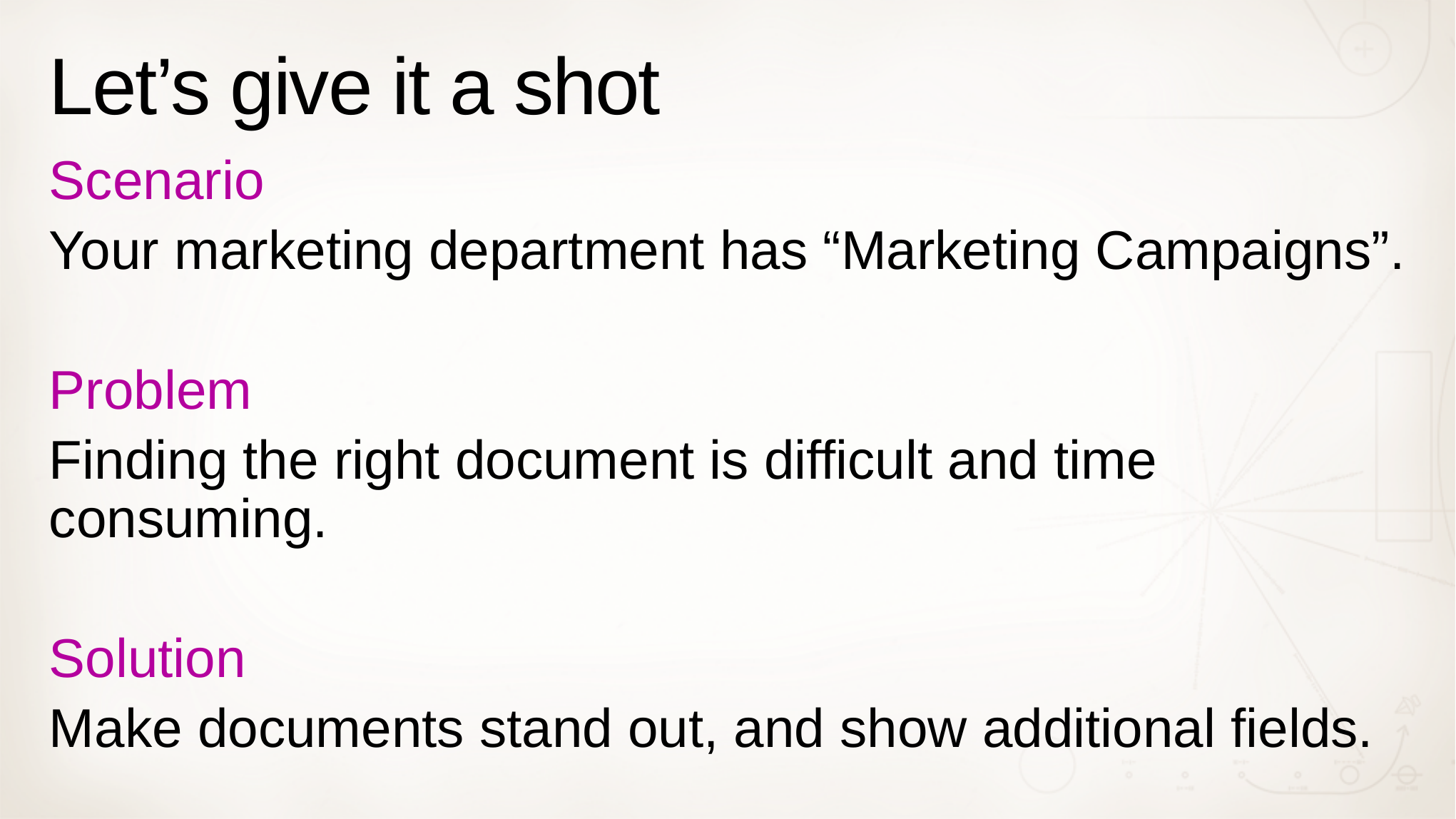

# Let’s give it a shot
Scenario
Your marketing department has “Marketing Campaigns”.

Problem
Finding the right document is difficult and time consuming.

Solution
Make documents stand out, and show additional fields.